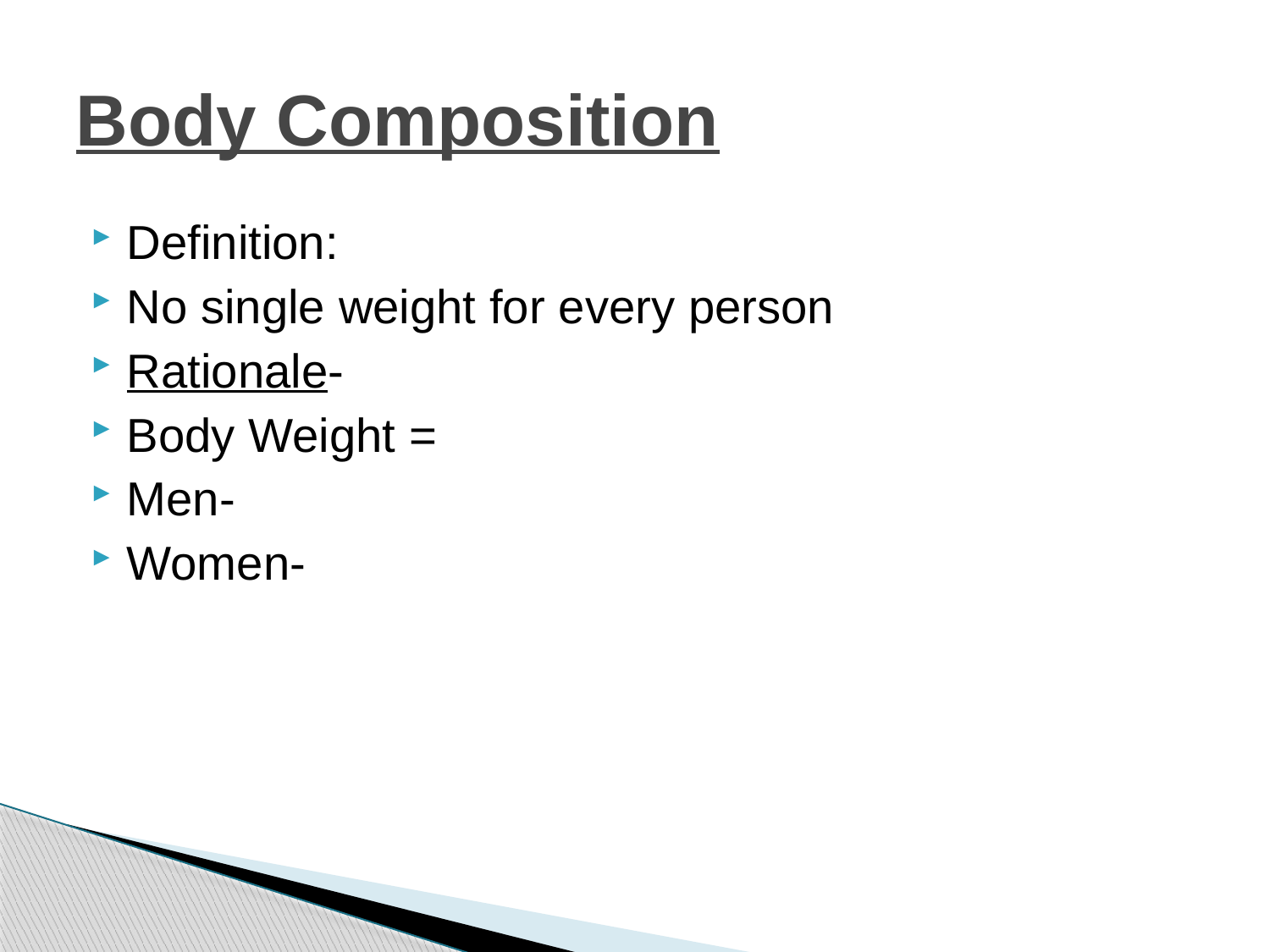

# Body Composition
Definition:
No single weight for every person
Rationale-
Body Weight =
Men-
Women-